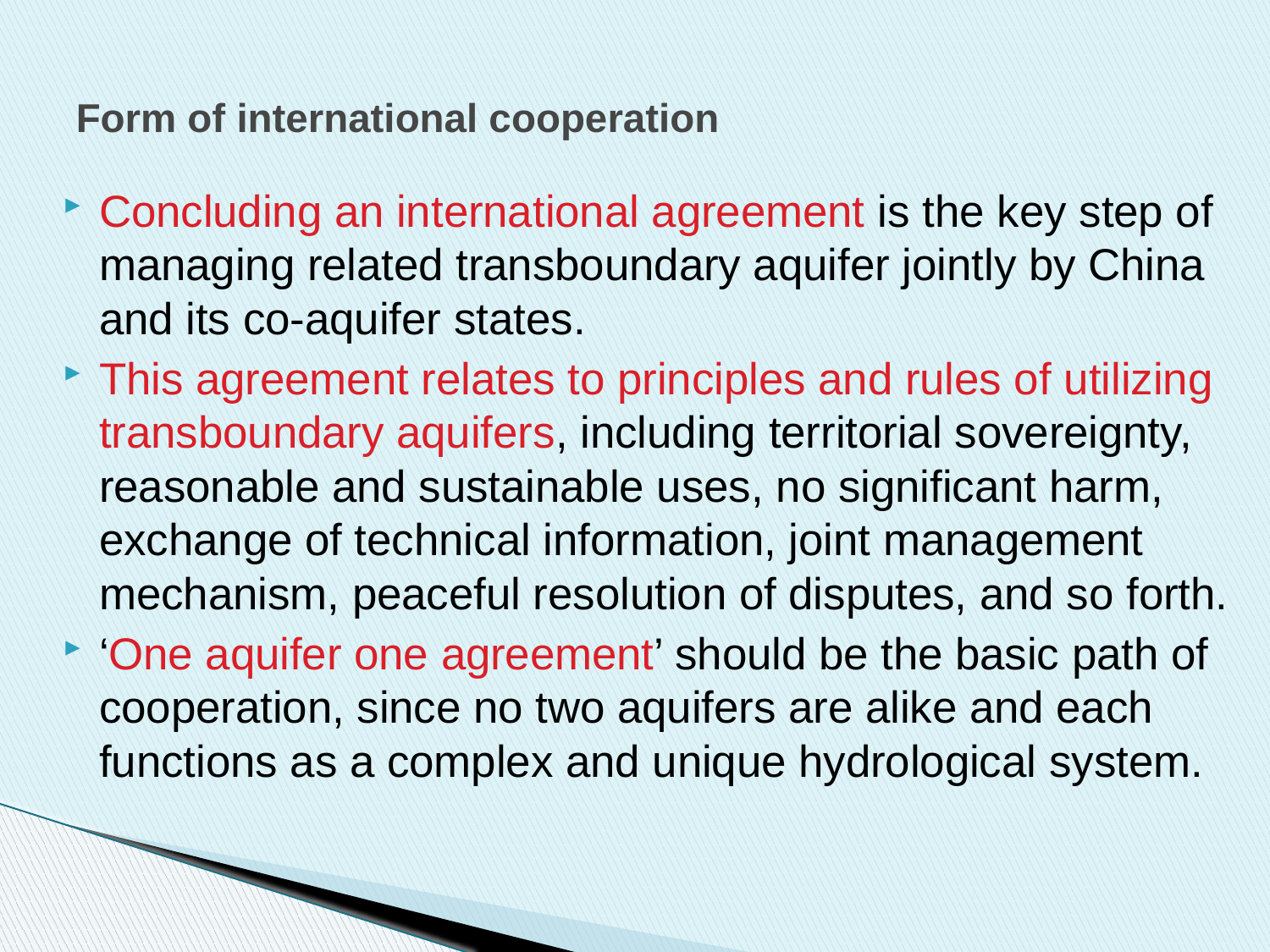

# Form of international cooperation
Concluding an international agreement is the key step of managing related transboundary aquifer jointly by China and its co-aquifer states.
This agreement relates to principles and rules of utilizing transboundary aquifers, including territorial sovereignty, reasonable and sustainable uses, no significant harm, exchange of technical information, joint management mechanism, peaceful resolution of disputes, and so forth.
‘One aquifer one agreement’ should be the basic path of cooperation, since no two aquifers are alike and each functions as a complex and unique hydrological system.